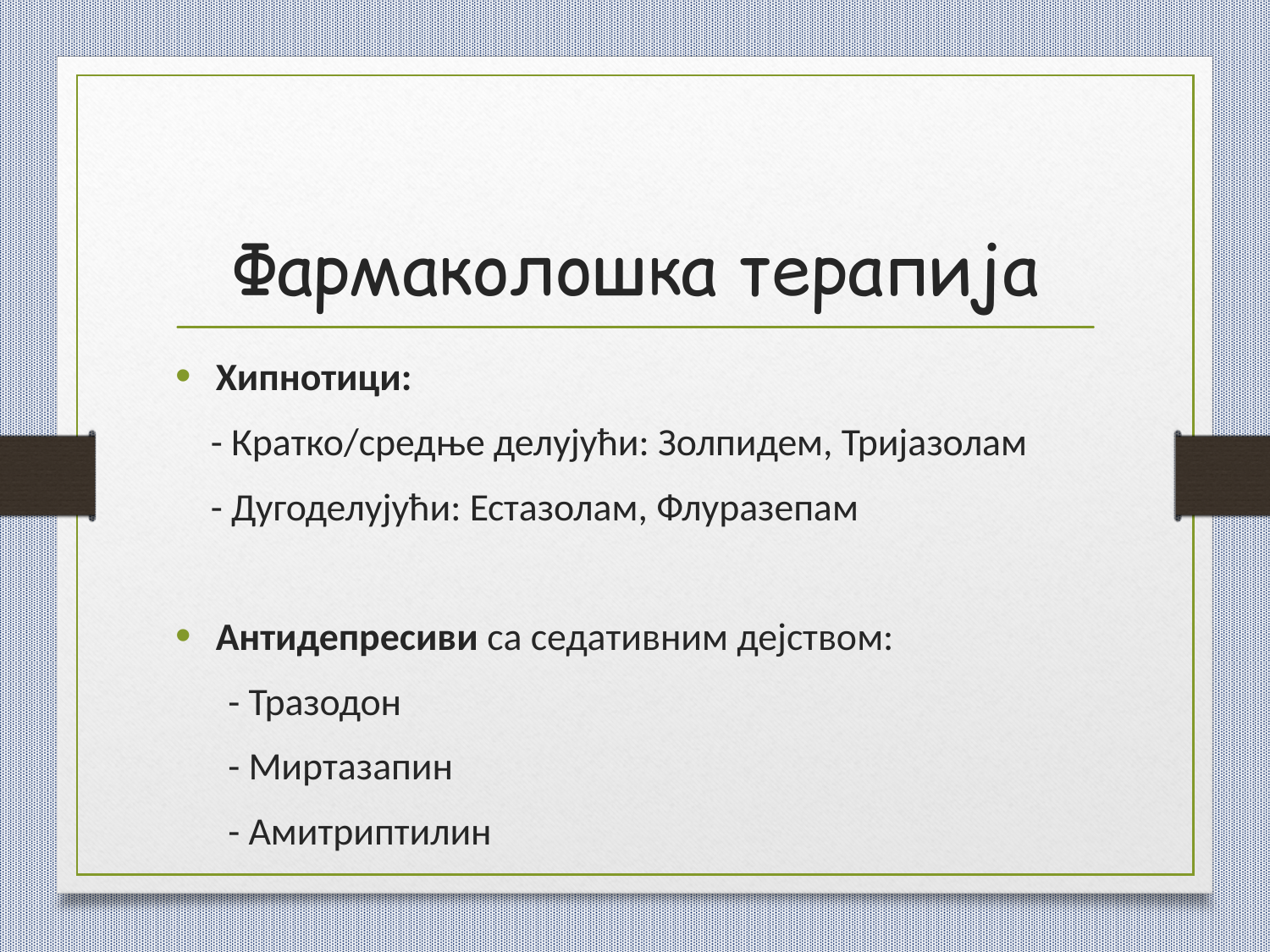

# Фaрмaкoлoшка тeрaпиjа
Хипнотици:
    - Кратко/средње делујући: Золпидем, Тријазолам
    - Дугоделујући: Естазолам, Флуразепам

Антидепресиви са седативним дејством:
      - Тразодон
      - Миртазапин
      - Амитриптилин